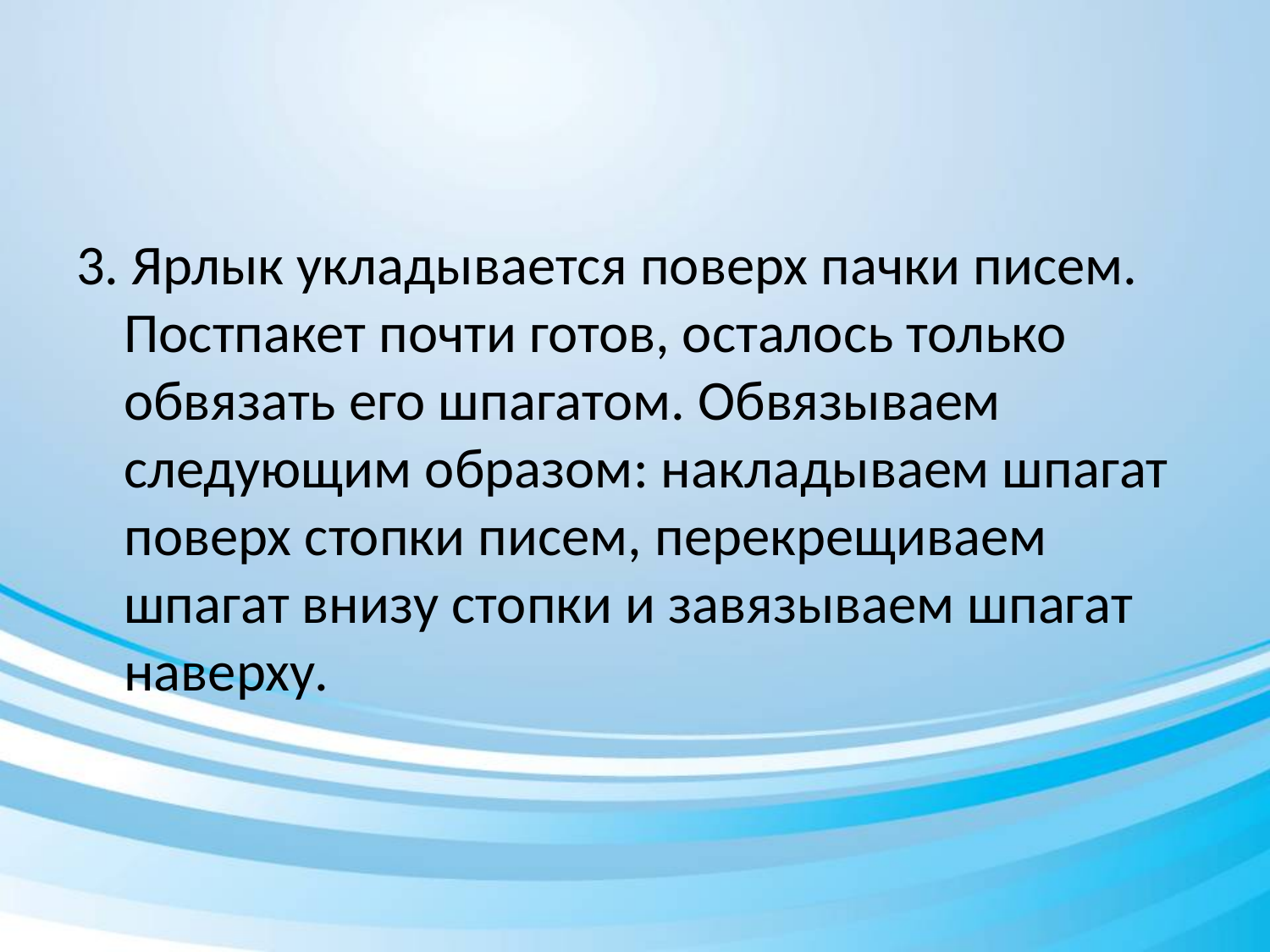

#
3. Ярлык укладывается поверх пачки писем. Постпакет почти готов, осталось только обвязать его шпагатом. Обвязываем следующим образом: накладываем шпагат поверх стопки писем, перекрещиваем шпагат внизу стопки и завязываем шпагат наверху.